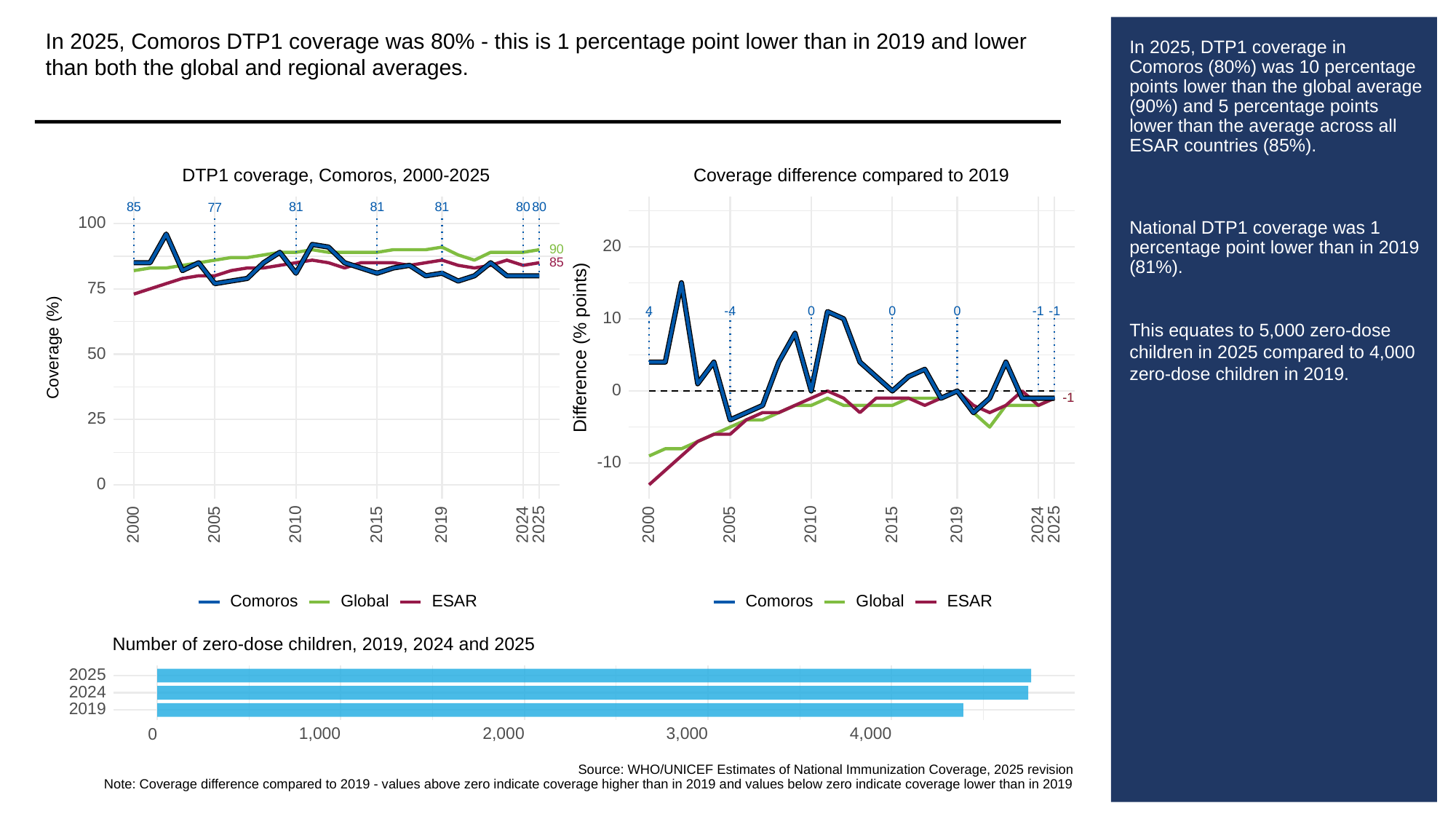

In 2025, Comoros DTP1 coverage was 80% - this is 1 percentage point lower than in 2019 and lower than both the global and regional averages.
# In 2025, DTP1 coverage in Comoros (80%) was 10 percentage points lower than the global average (90%) and 5 percentage points lower than the average across all ESAR countries (85%).

National DTP1 coverage was 1 percentage point lower than in 2019 (81%).

This equates to 5,000 zero-dose children in 2025 compared to 4,000 zero-dose children in 2019.

DTP1 coverage, Comoros, 2000-2025
Coverage difference compared to 2019

85
81
81
81
80
80
77

100

20
90

85

75

0
0
0
-1
-1
4
-4
10

Difference (% points)
Coverage (%)
50

0

-1
-1
25

-10

0

2000
2005
2010
2015
2019
2024
2025
2000
2005
2010
2015
2019
2024
2025
Comoros
Global
ESAR
Comoros
Global
ESAR

Number of zero-dose children, 2019, 2024 and 2025

2025

2024

2019

1,000
2,000
3,000
4,000
0
Source: WHO/UNICEF Estimates of National Immunization Coverage, 2025 revision
Note: Coverage difference compared to 2019 - values above zero indicate coverage higher than in 2019 and values below zero indicate coverage lower than in 2019